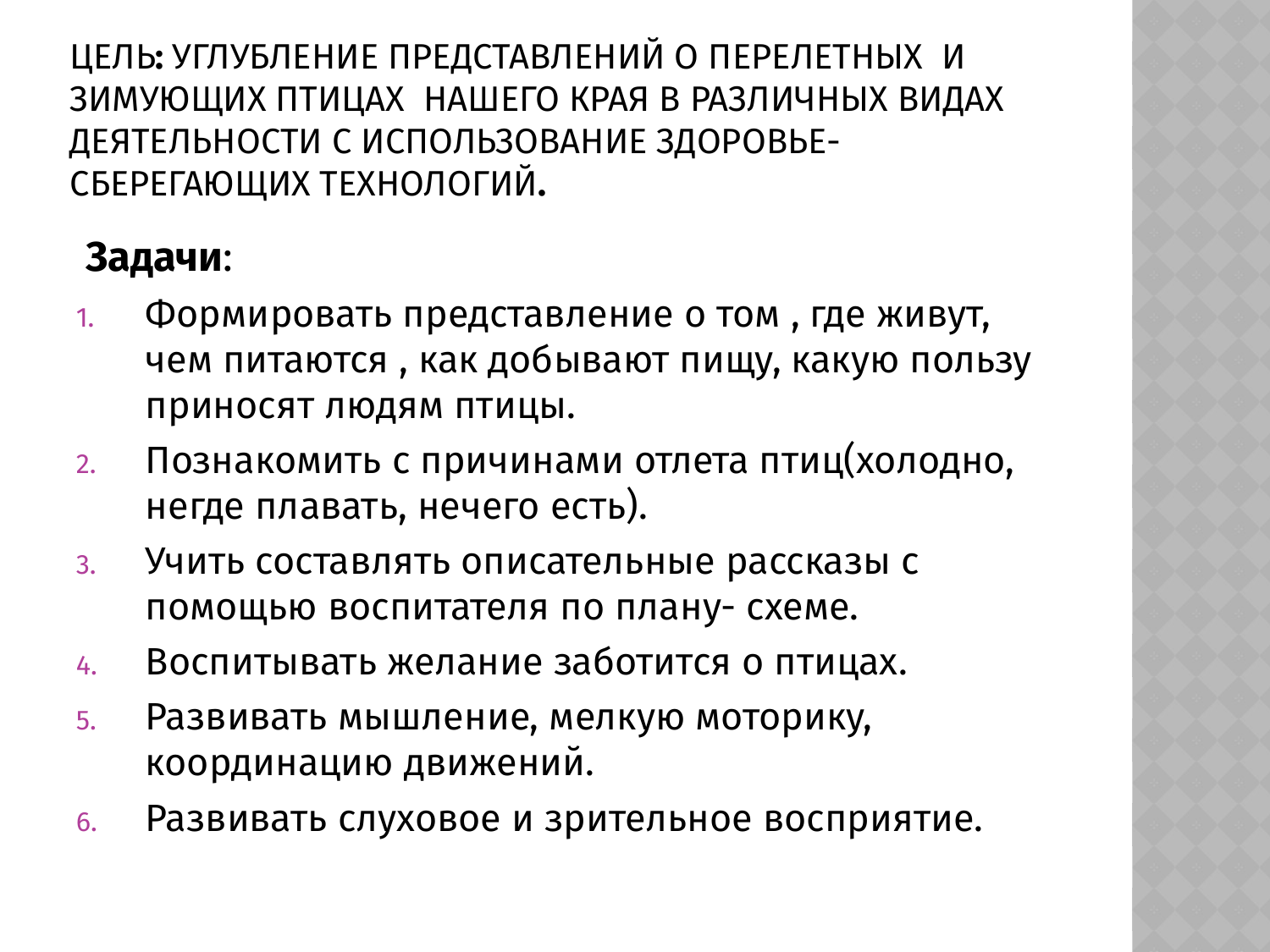

# Цель: углубление представлений о перелетных  и зимующих птицах  нашего края в различных видах деятельности с использование здоровье-сберегающих технологий.
 Задачи:
Формировать представление о том , где живут, чем питаются , как добывают пищу, какую пользу приносят людям птицы.
Познакомить с причинами отлета птиц(холодно, негде плавать, нечего есть).
Учить составлять описательные рассказы с помощью воспитателя по плану- схеме.
Воспитывать желание заботится о птицах.
Развивать мышление, мелкую моторику, координацию движений.
Развивать слуховое и зрительное восприятие.